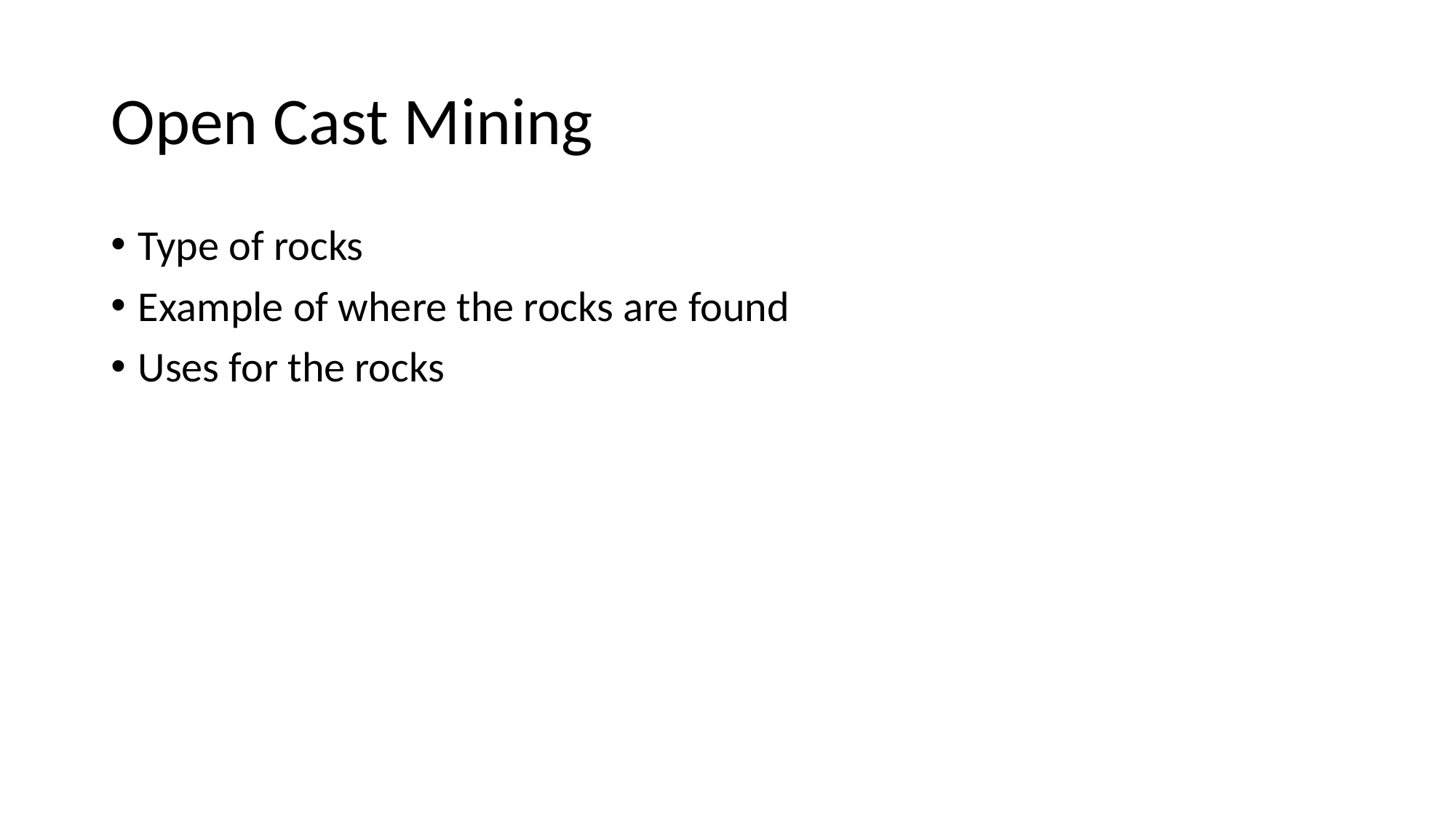

# Open Cast Mining
Type of rocks
Example of where the rocks are found
Uses for the rocks